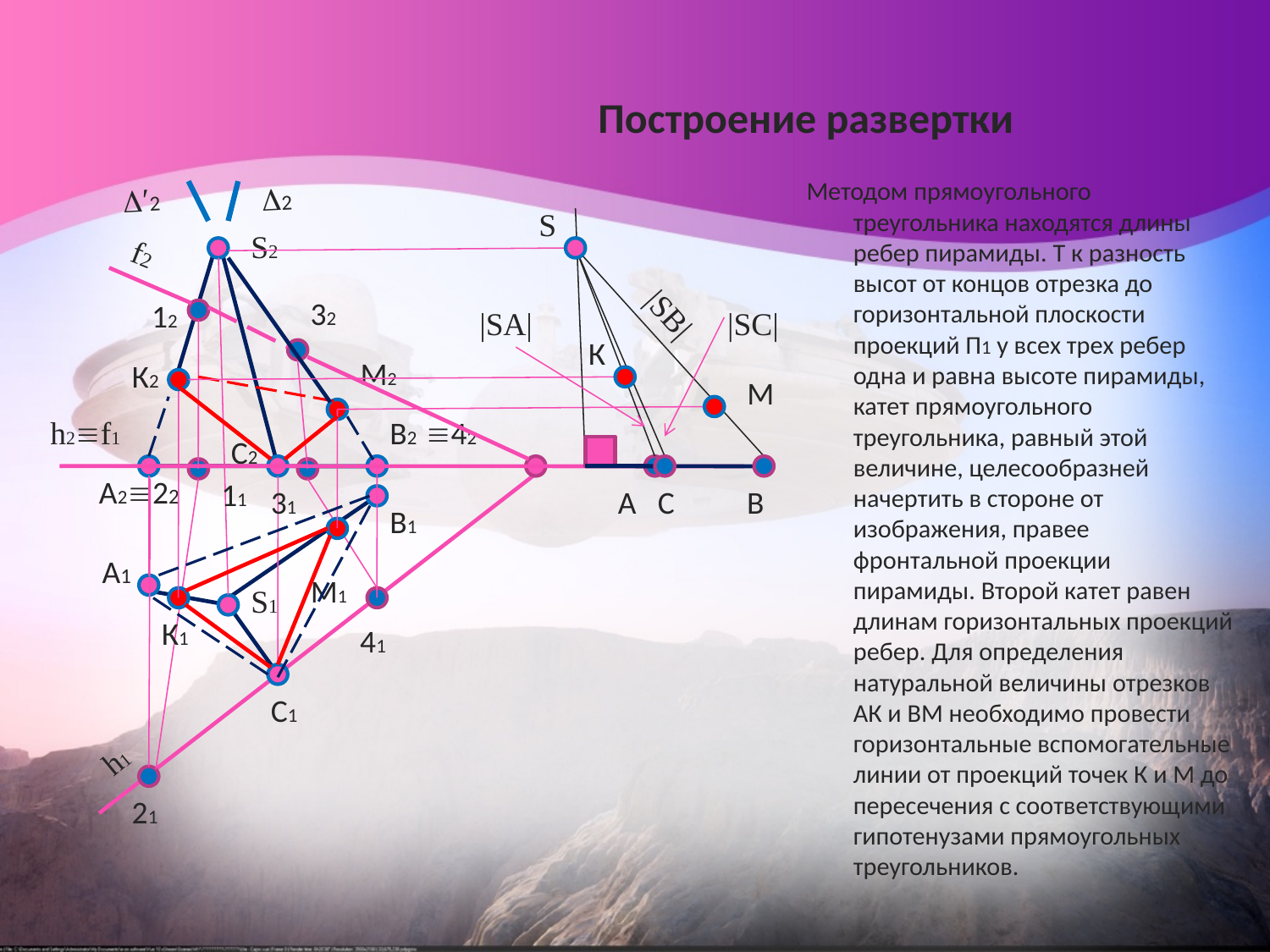

Построение развертки
Методом прямоугольного треугольника находятся длины ребер пирамиды. Т к разность высот от концов отрезка до горизонтальной плоскости проекций П1 у всех трех ребер одна и равна высоте пирамиды, катет прямоугольного треугольника, равный этой величине, целесообразней начертить в стороне от изображения, правее фронтальной проекции пирамиды. Второй катет равен длинам горизонтальных проекций ребер. Для определения натуральной величины отрезков АК и ВМ необходимо провести горизонтальные вспомогательные линии от проекций точек К и М до пересечения с соответствующими гипотенузами прямоугольных треугольников.
Δ2
Δʹ2
S
S2
f2

32
|SВ|
12
|SA|
|SС|

К

М2
К2

М

h2≡f1
В2
≡42
С2

А2≡22
11
31
А
С
В

В1

А1
М1

S1

К1
41

С1
h1

21